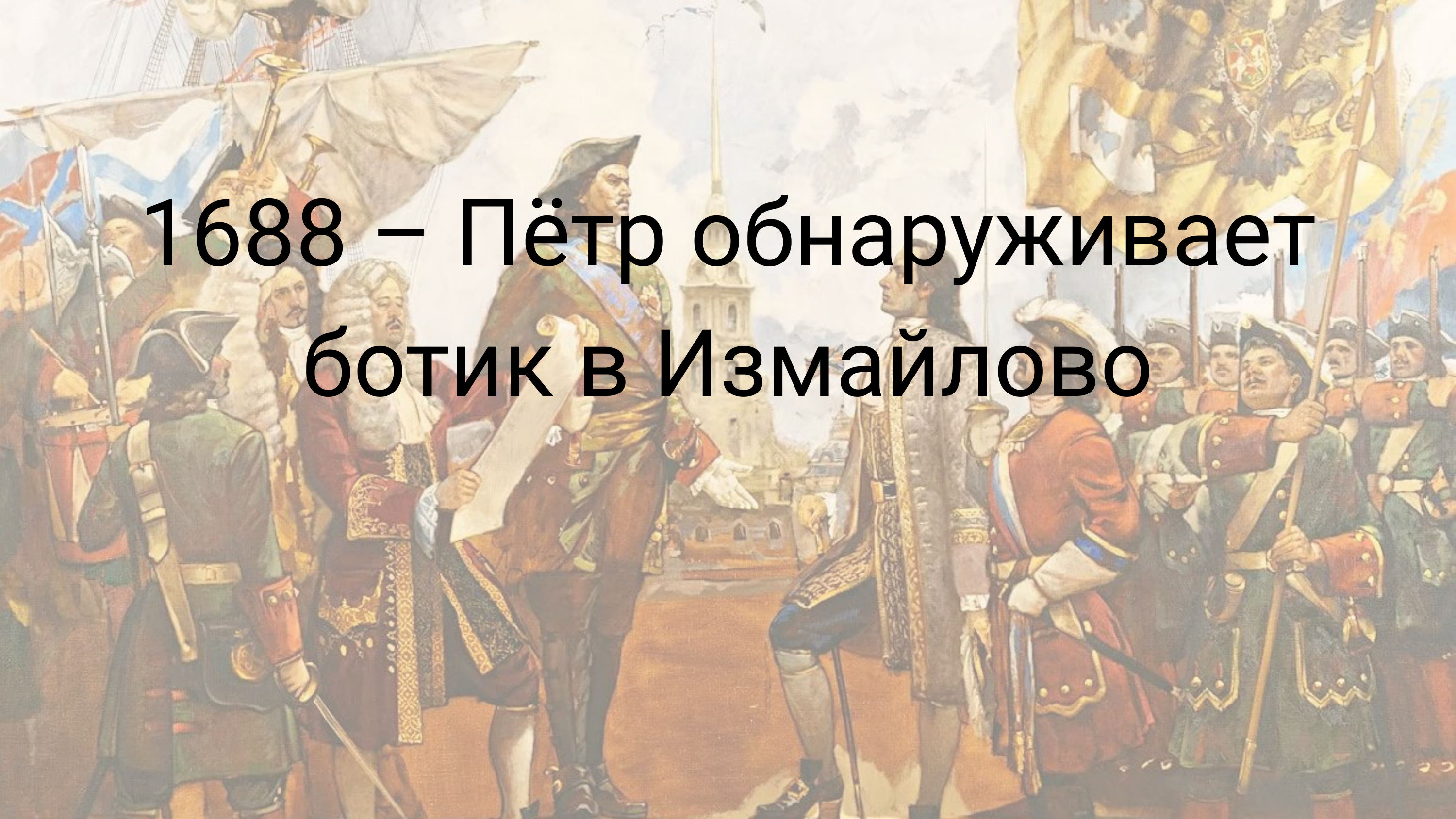

1688 – Пётр обнаруживает ботик в Измайлово